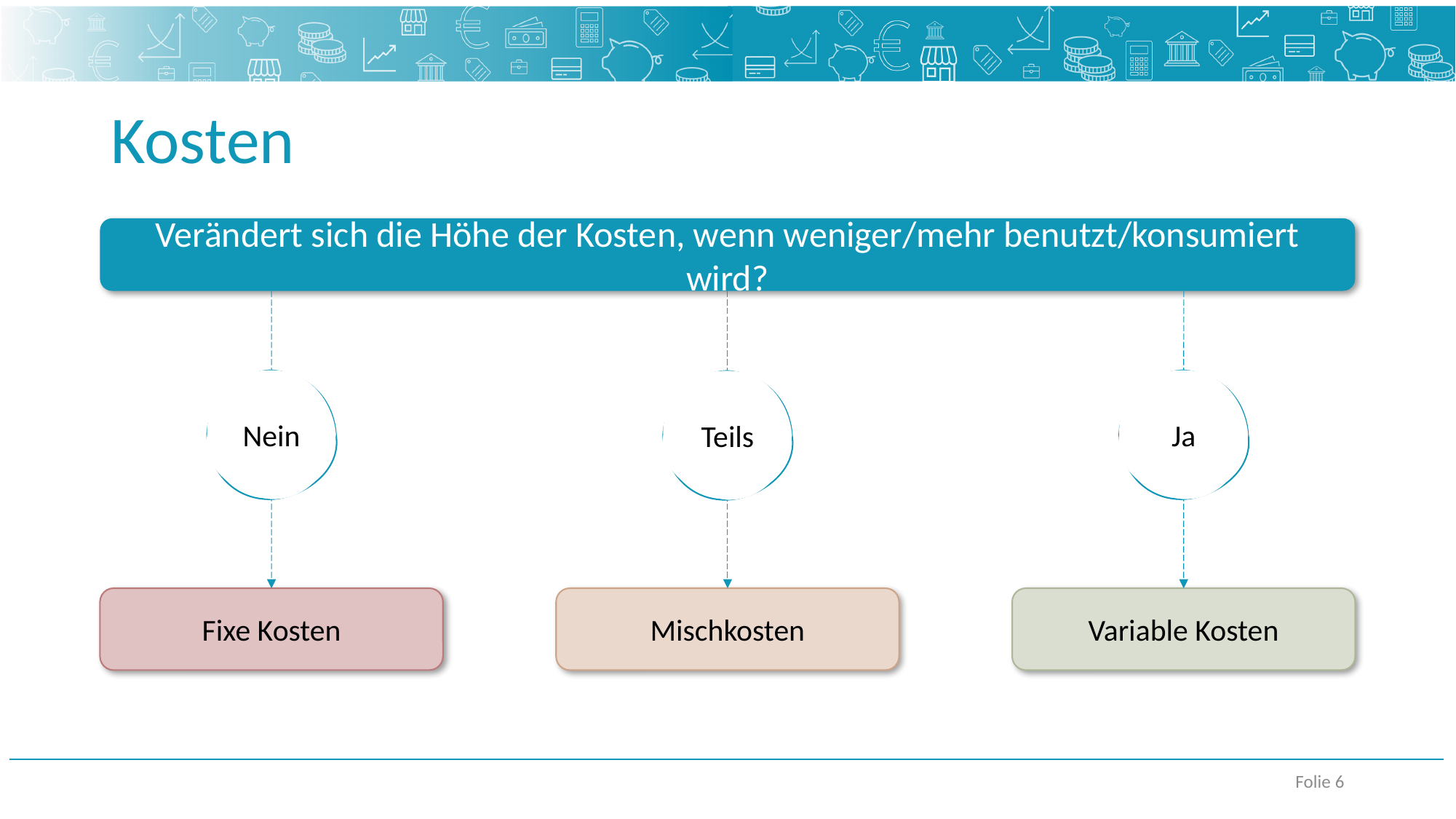

# Kosten
Verändert sich die Höhe der Kosten, wenn weniger/mehr benutzt/konsumiert wird?
Nein
Ja
Teils
Mischkosten
Variable Kosten
Fixe Kosten
Folie 6